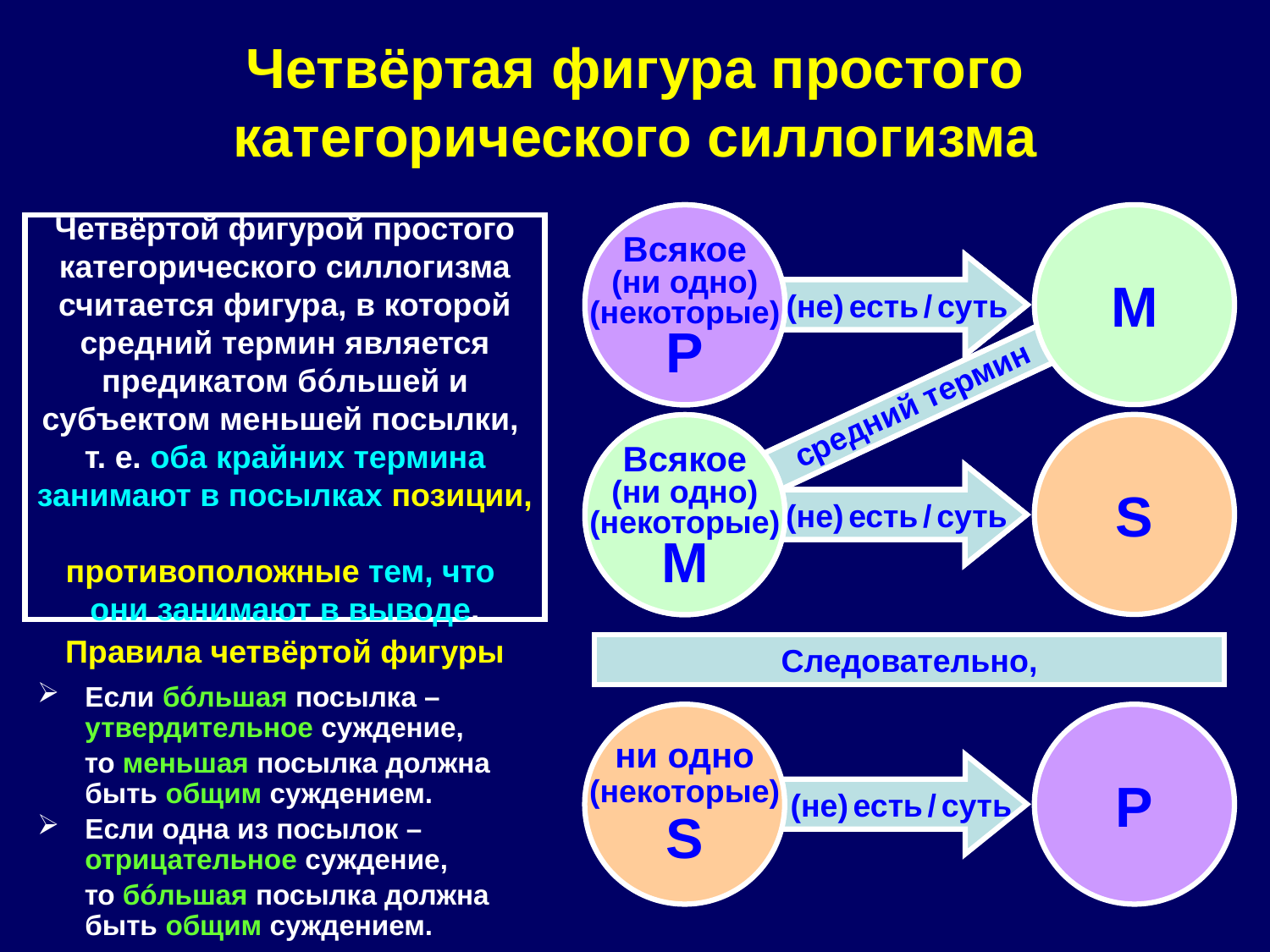

# Четвёртая фигура простого категорического силлогизма
M
Всякое
(ни одно)
P
Всякое
(ни одно)
(некоторые)
P
Четвёртой фигурой простого категорического силлогизма считается фигура, в которой средний термин является предикатом бóльшей и субъектом меньшей посылки,
т. е. оба крайних термина занимают в посылках позиции,
противоположные тем, что
они занимают в выводе.
 не есть / суть
есть / суть
  (не) есть / суть
  средний термин
 (не) есть / суть
S
Всякое
(ни одно)
M
Всякое
(ни одно)
(некоторые)
M
 не есть / суть
  (не) есть / суть
Правила четвёртой фигуры
Если бóльшая посылка – утвердительное суждение,
      то меньшая посылка должна быть общим суждением.
Если одна из посылок – отрицательное суждение,
      то бóльшая посылка должна быть общим суждением.
Следовательно,
ни одно
(некоторые)
S
P
   (не) есть / суть